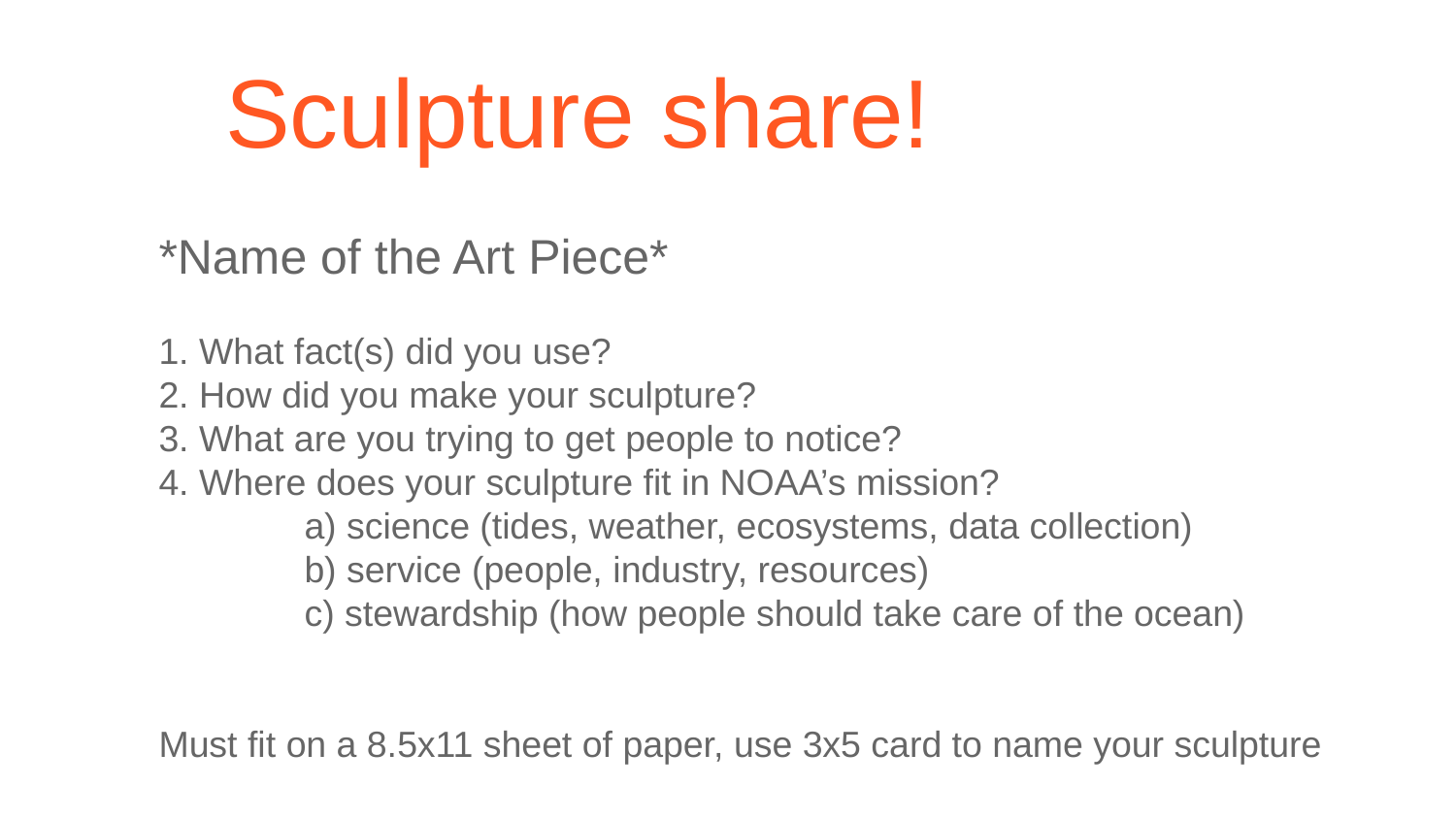

# Sculpture share!
*Name of the Art Piece*

1. What fact(s) did you use?
2. How did you make your sculpture?
3. What are you trying to get people to notice?
4. Where does your sculpture fit in NOAA’s mission?
	a) science (tides, weather, ecosystems, data collection)
	b) service (people, industry, resources)
	c) stewardship (how people should take care of the ocean)

Must fit on a 8.5x11 sheet of paper, use 3x5 card to name your sculpture